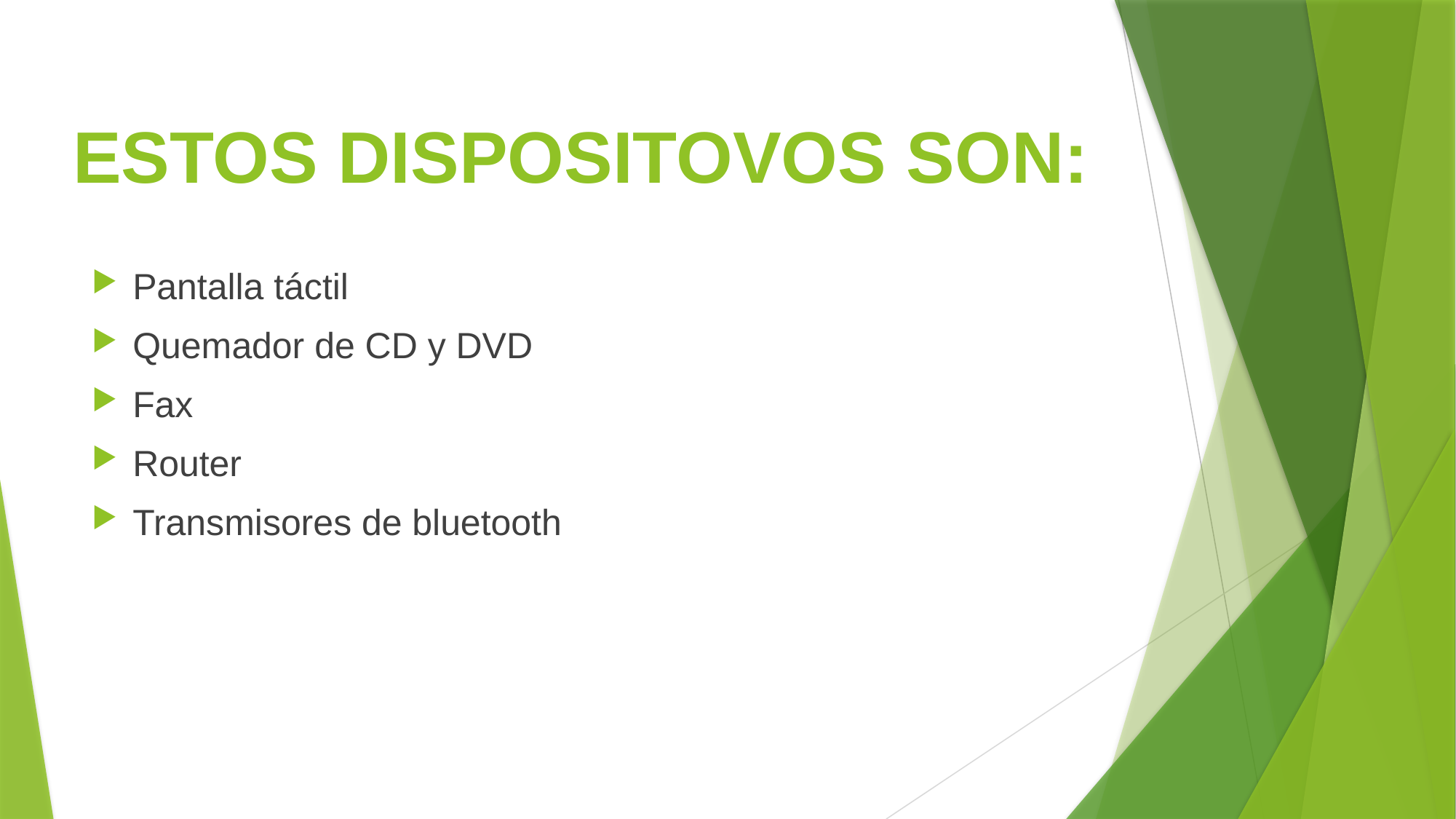

# ESTOS DISPOSITOVOS SON:
Pantalla táctil
Quemador de CD y DVD
Fax
Router
Transmisores de bluetooth